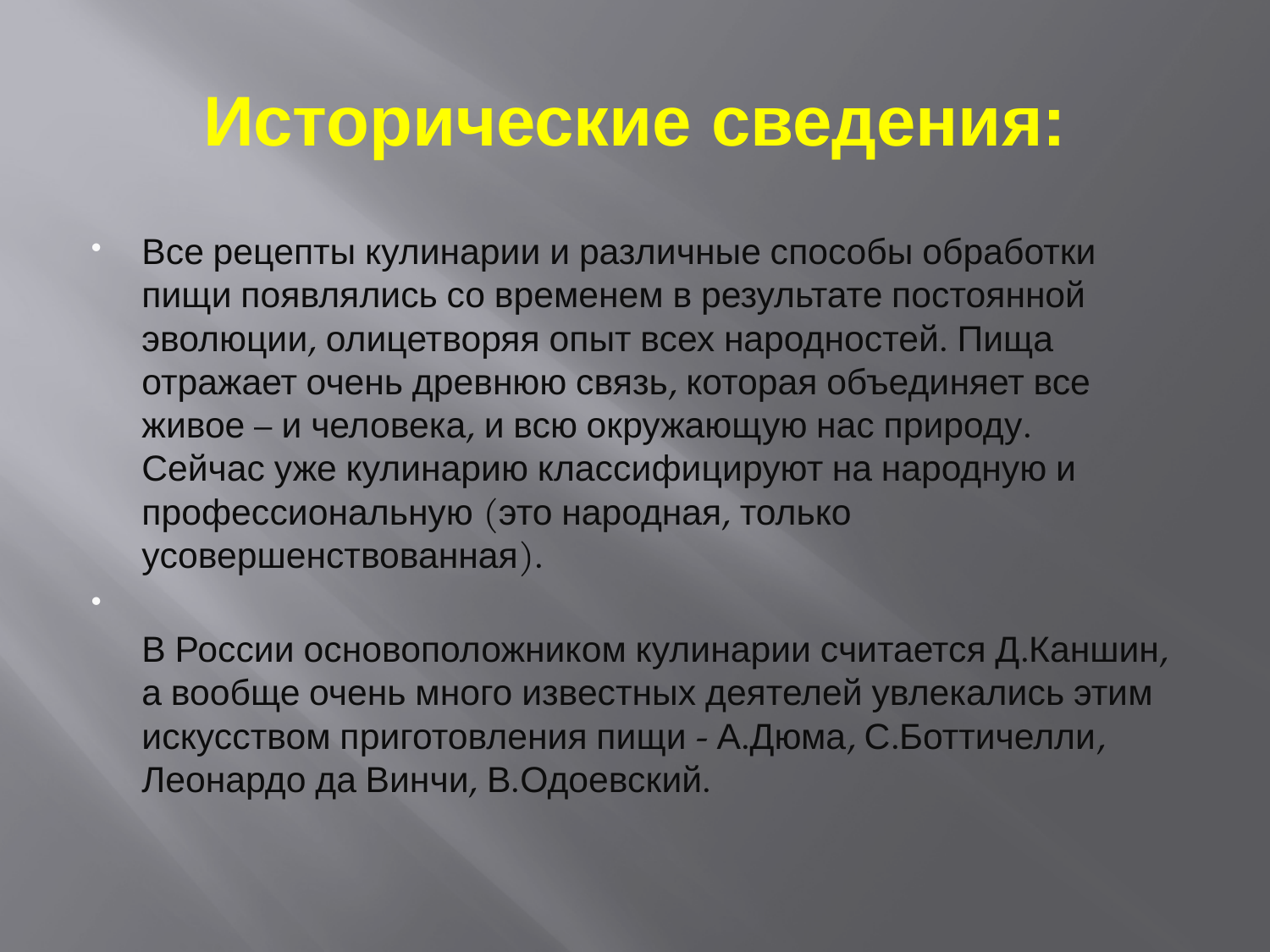

# Исторические сведения:
Все рецепты кулинарии и различные способы обработки пищи появлялись со временем в результате постоянной эволюции, олицетворяя опыт всех народностей. Пища отражает очень древнюю связь, которая объединяет все живое – и человека, и всю окружающую нас природу.
Сейчас уже кулинарию классифицируют на народную и профессиональную (это народная, только усовершенствованная).
В России основоположником кулинарии считается Д.Каншин, а вообще очень много известных деятелей увлекались этим искусством приготовления пищи - А.Дюма, С.Боттичелли, Леонардо да Винчи, В.Одоевский.